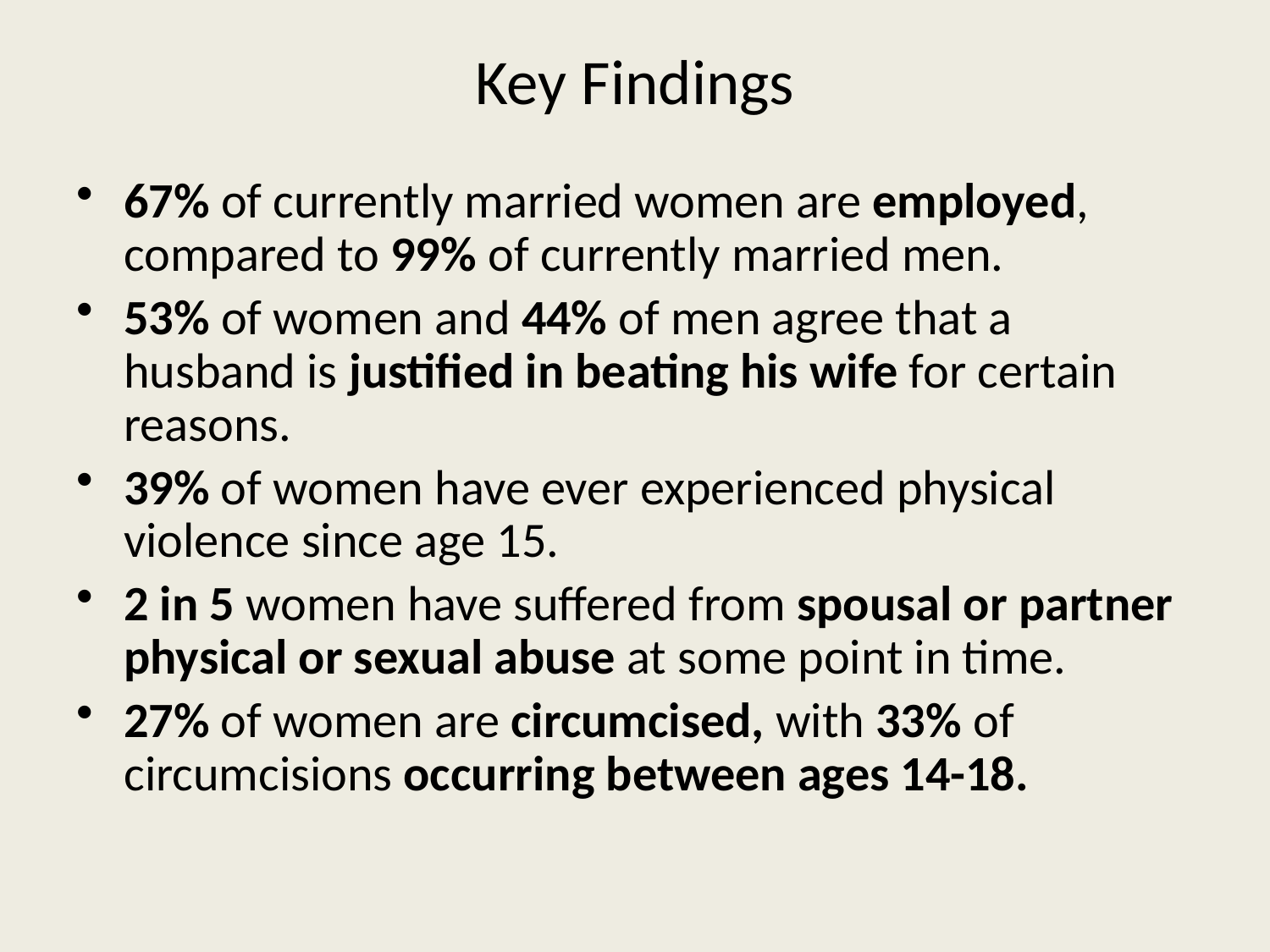

# Key Findings
67% of currently married women are employed, compared to 99% of currently married men.
53% of women and 44% of men agree that a husband is justified in beating his wife for certain reasons.
39% of women have ever experienced physical violence since age 15.
2 in 5 women have suffered from spousal or partner physical or sexual abuse at some point in time.
27% of women are circumcised, with 33% of circumcisions occurring between ages 14-18.